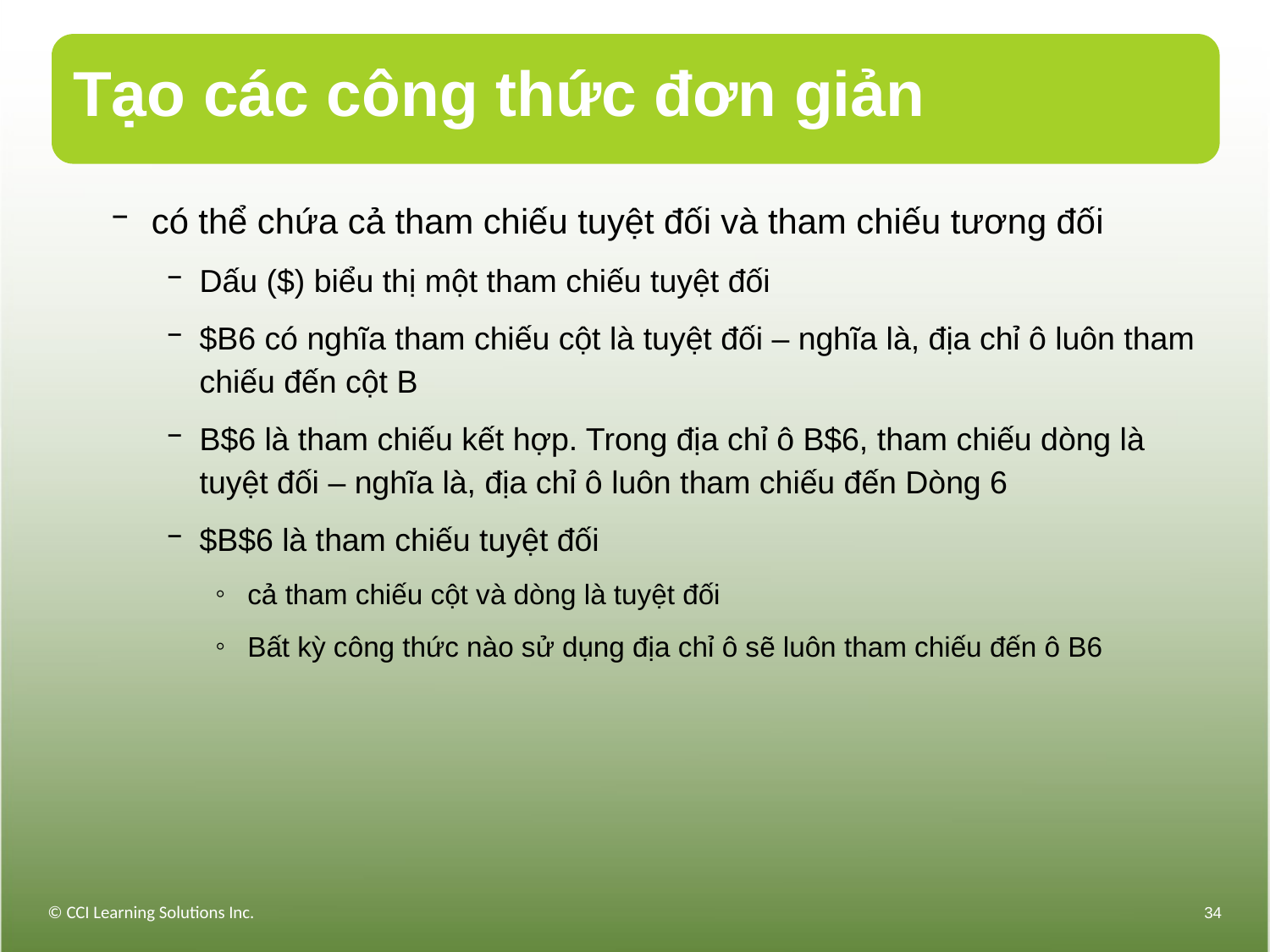

# Tạo các công thức đơn giản
có thể chứa cả tham chiếu tuyệt đối và tham chiếu tương đối
Dấu ($) biểu thị một tham chiếu tuyệt đối
$B6 có nghĩa tham chiếu cột là tuyệt đối – nghĩa là, địa chỉ ô luôn tham chiếu đến cột B
B$6 là tham chiếu kết hợp. Trong địa chỉ ô B$6, tham chiếu dòng là tuyệt đối – nghĩa là, địa chỉ ô luôn tham chiếu đến Dòng 6
$B$6 là tham chiếu tuyệt đối
cả tham chiếu cột và dòng là tuyệt đối
Bất kỳ công thức nào sử dụng địa chỉ ô sẽ luôn tham chiếu đến ô B6

© CCI Learning Solutions Inc.
34